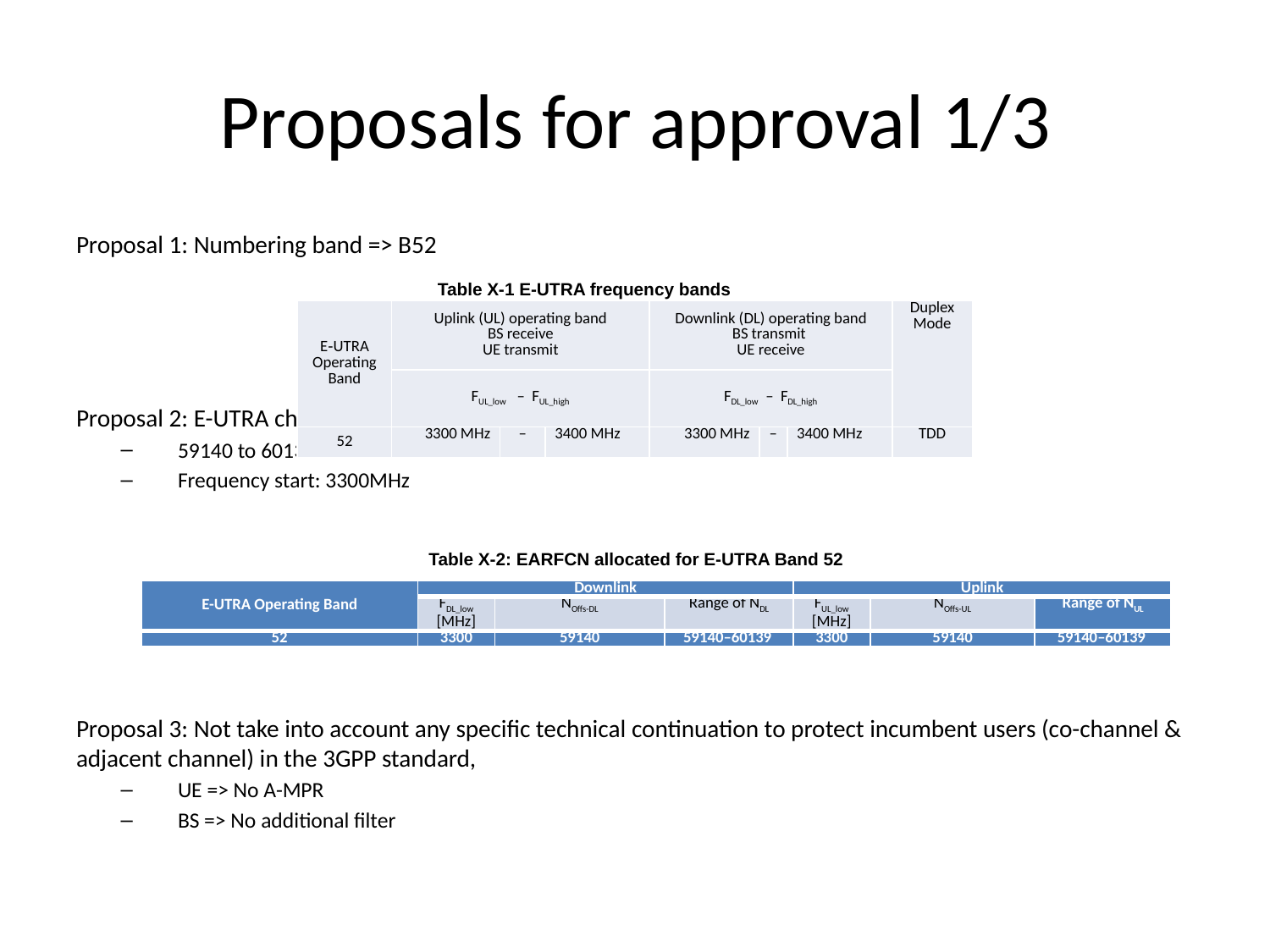

# Proposals for approval 1/3
Proposal 1: Numbering band => B52

Proposal 2: E-UTRA channel numbers =>
59140 to 60139
Frequency start: 3300MHz

Proposal 3: Not take into account any specific technical continuation to protect incumbent users (co-channel & adjacent channel) in the 3GPP standard,
UE => No A-MPR
BS => No additional filter

Table X-1 E-UTRA frequency bands
| E‑UTRA Operating Band | Uplink (UL) operating band BS receive UE transmit |  |  | Downlink (DL) operating band BS transmit UE receive |  |  | Duplex Mode |
| --- | --- | --- | --- | --- | --- | --- | --- |
|  | FUL\_low – FUL\_high |  |  | FDL\_low – FDL\_high |  |  |  |
| 52 | 3300 MHz | – | 3400 MHz | 3300 MHz | – | 3400 MHz | TDD |
Table X-2: EARFCN allocated for E-UTRA Band 52
| E-UTRA Operating Band | Downlink |  |  | Uplink |  |  |
| --- | --- | --- | --- | --- | --- | --- |
|  | FDL\_low [MHz] | NOffs-DL | Range of NDL | FUL\_low [MHz] | NOffs-UL | Range of NUL |
| 52 | 3300 | 59140 | 59140–60139 | 3300 | 59140 | 59140–60139 |